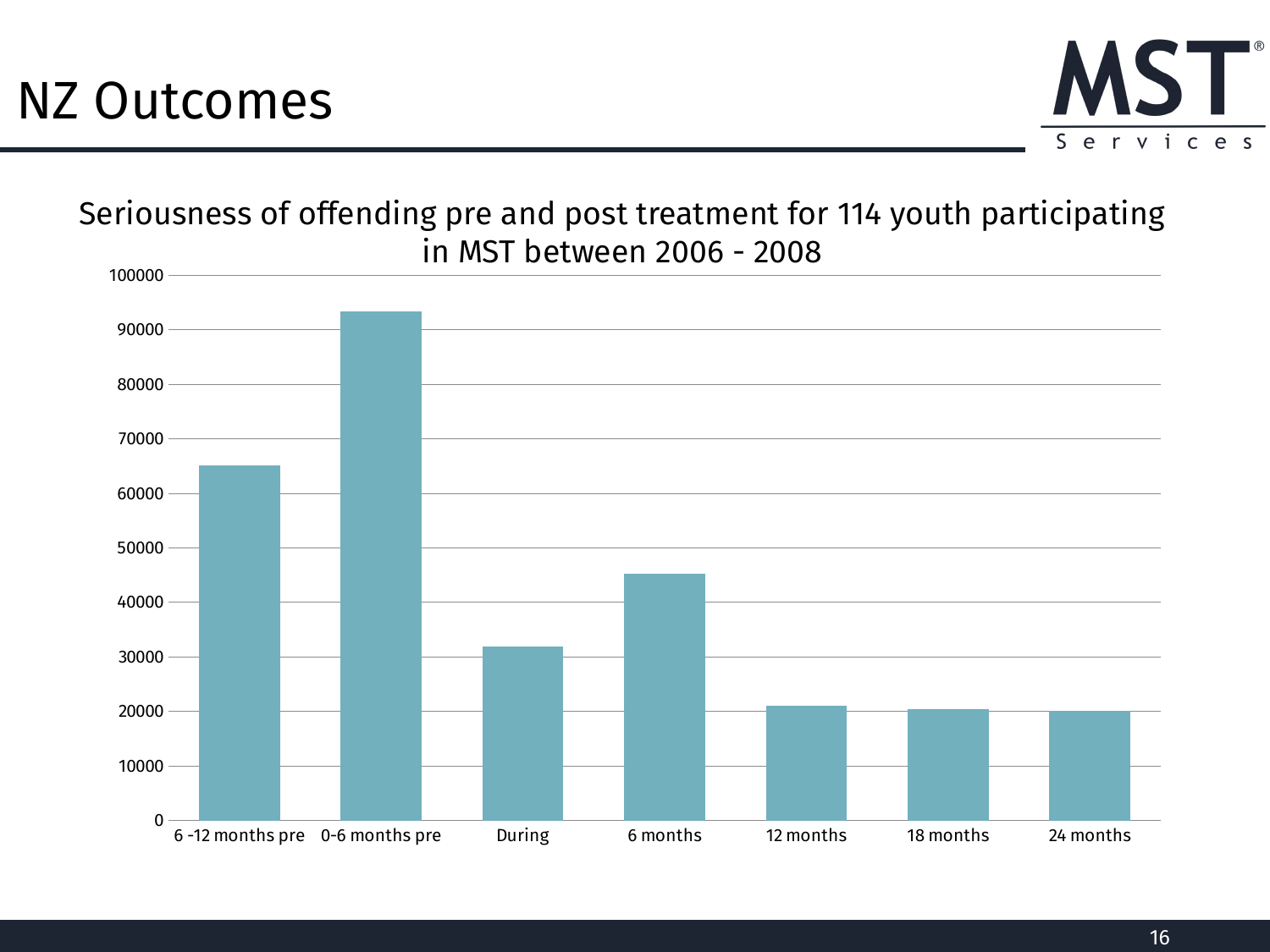

# NZ Outcomes
Seriousness of offending pre and post treatment for 114 youth participating in MST between 2006 - 2008

### Chart

| Category |  |
|---|---|
| 6 -12 months pre | 65145.599999999984 |
| 0-6 months pre | 93320.41000000003 |
| During | 31952.95000000001 |
| 6 months | 45193.97999999999 |
| 12 months | 21076.730000000007 |
| 18 months | 20471.750000000007 |
| 24 months | 20056.83000000001 |
16